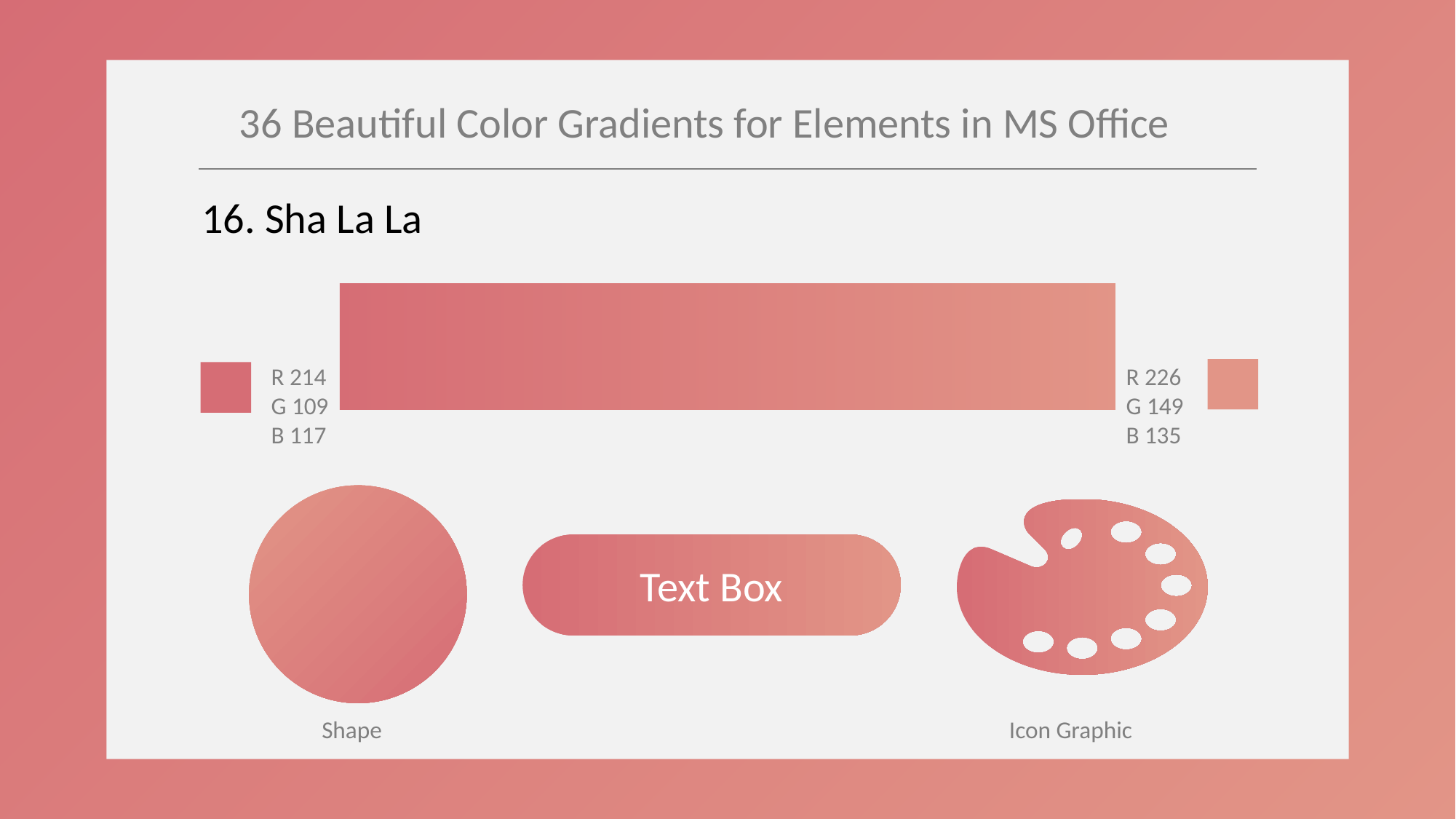

36 Beautiful Color Gradients for Elements in MS Office
16. Sha La La

R 214
G 109
B 117
R 226
G 149
B 135

Text Box
Shape
Icon Graphic
Credit Post
https://digitalsynopsis.com